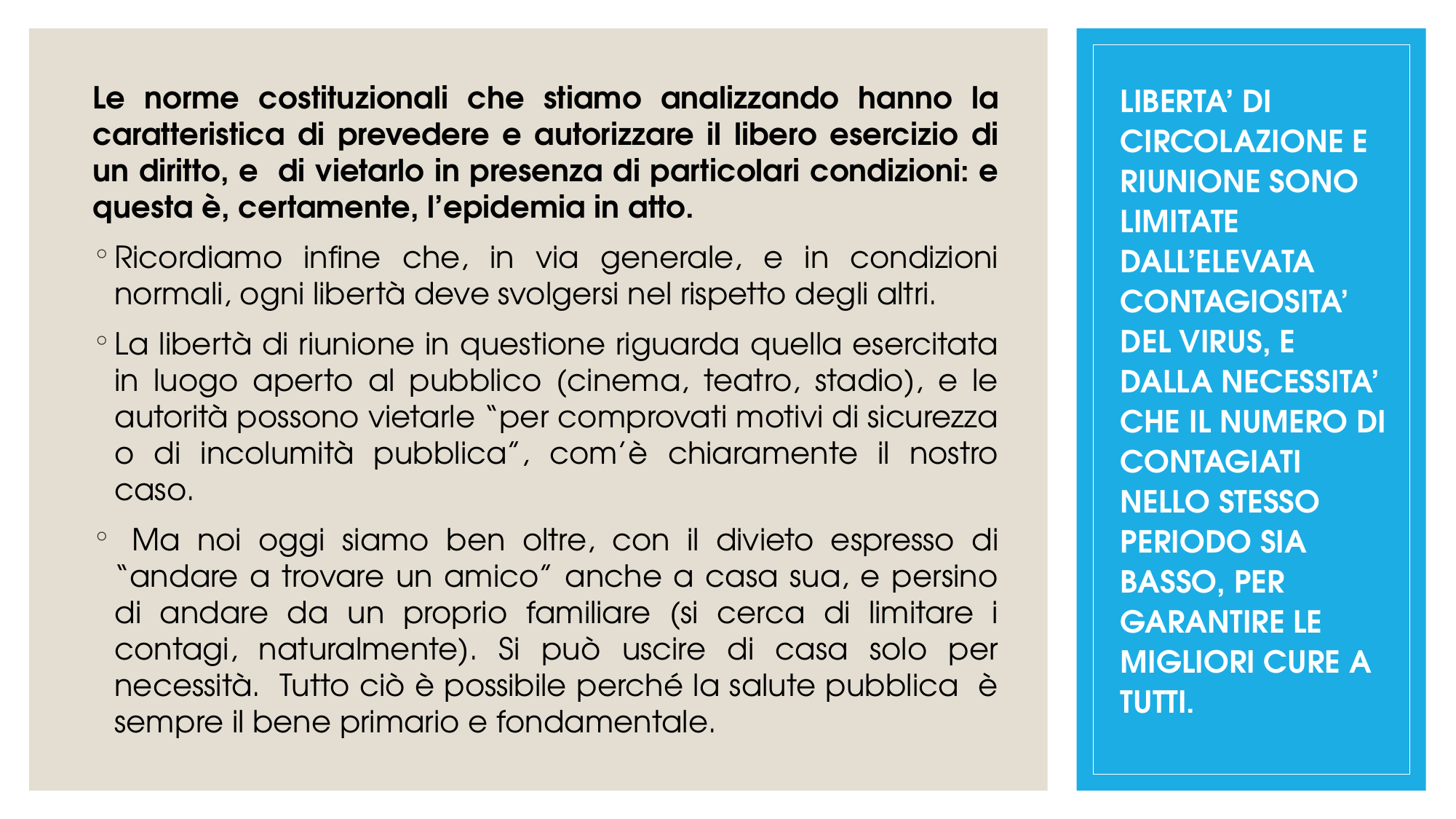

Le norme costituzionali che stiamo analizzando hanno la caratteristica di prevedere e autorizzare il libero esercizio di un diritto, e  di vietarlo in presenza di particolari condizioni: e questa è, certamente, l’epidemia in atto.
Ricordiamo infine che, in via generale, e in condizioni normali, ogni libertà deve svolgersi nel rispetto degli altri.
La libertà di riunione in questione riguarda quella esercitata in luogo aperto al pubblico (cinema, teatro, stadio), e le autorità possono vietarle “per comprovati motivi di sicurezza o di incolumità pubblica”, com’è chiaramente il nostro caso.
 Ma noi oggi siamo ben oltre, con il divieto espresso di “andare a trovare un amico” anche a casa sua, e persino di andare da un proprio familiare (si cerca di limitare i contagi, naturalmente). Si può uscire di casa solo per necessità.  Tutto ciò è possibile perché la salute pubblica  è sempre il bene primario e fondamentale.

LIBERTA’ DI CIRCOLAZIONE E RIUNIONE SONO LIMITATE DALL’ELEVATA CONTAGIOSITA’ DEL VIRUS, E DALLA NECESSITA’ CHE IL NUMERO DI CONTAGIATI NELLO STESSO PERIODO SIA BASSO, PER GARANTIRE LE MIGLIORI CURE A TUTTI.